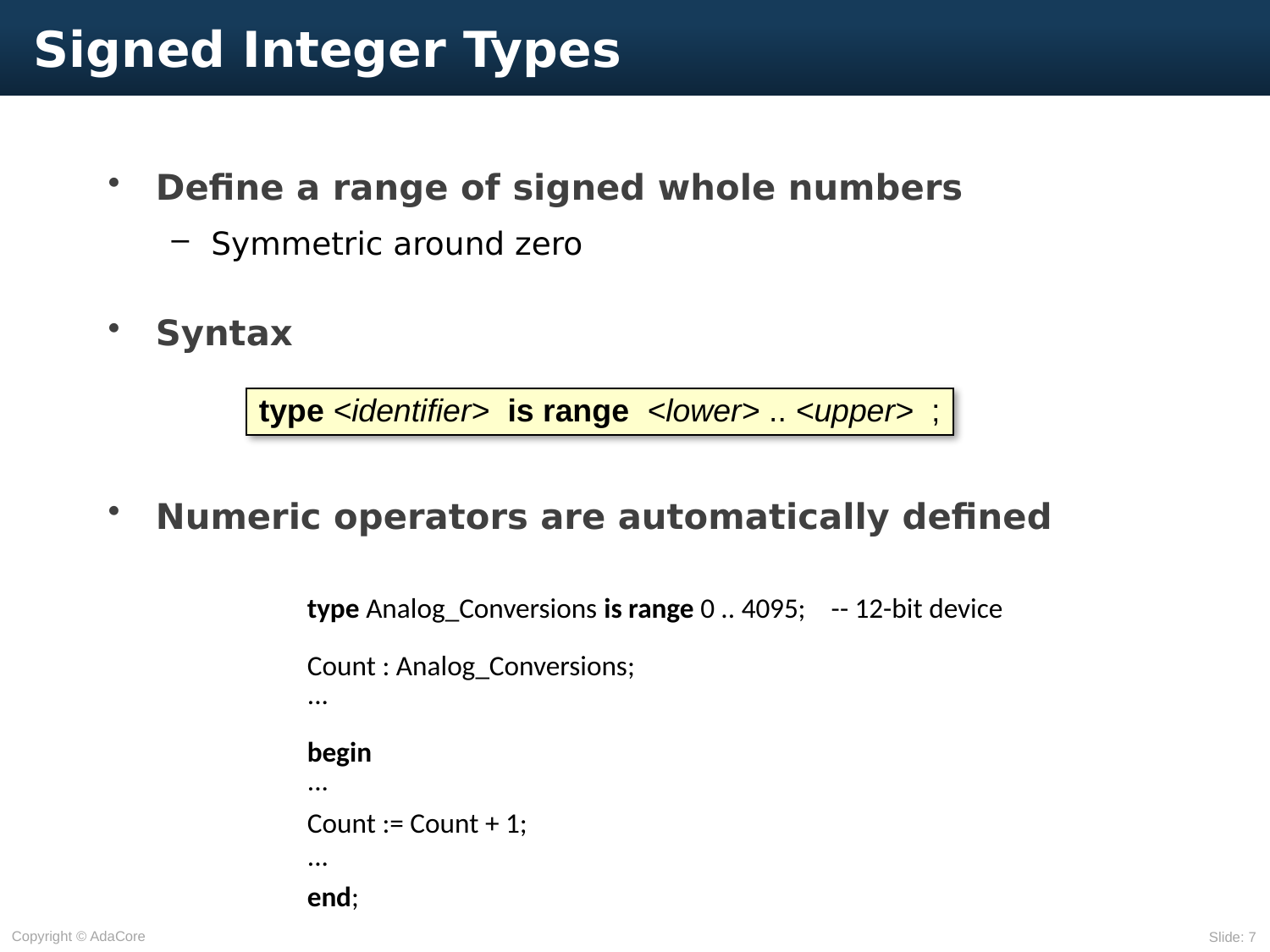

# Signed Integer Types
Define a range of signed whole numbers
Symmetric around zero
Syntax

Numeric operators are automatically defined
type <identifier>  is range  <lower> .. <upper>  ;

type Analog_Conversions is range 0 .. 4095;    -- 12-bit device

Count : Analog_Conversions;
...

begin
...
Count := Count + 1;
...
end;